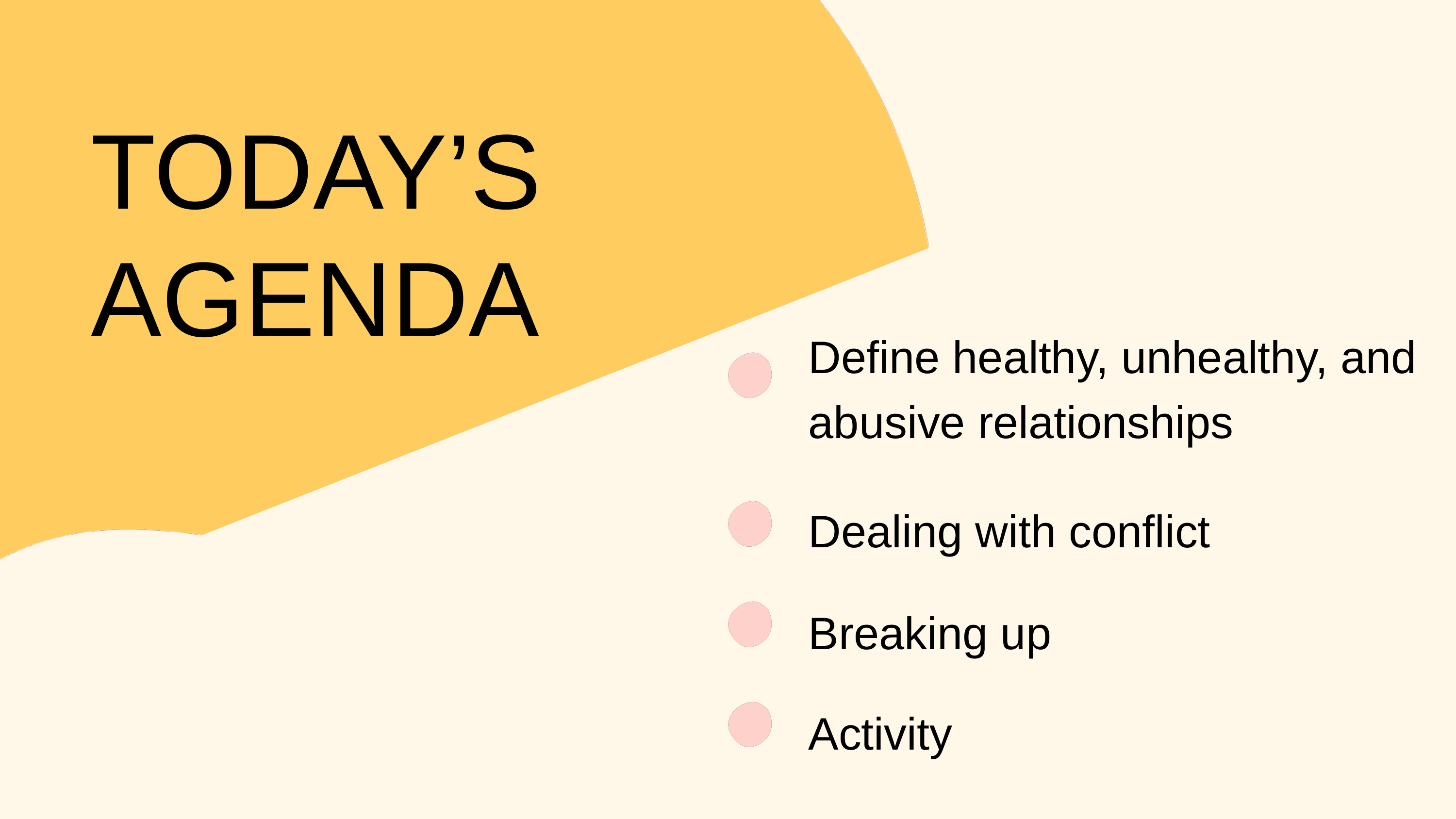

TODAY’S AGENDA
Define healthy, unhealthy, and abusive relationships

Dealing with conflict

Breaking up

Activity